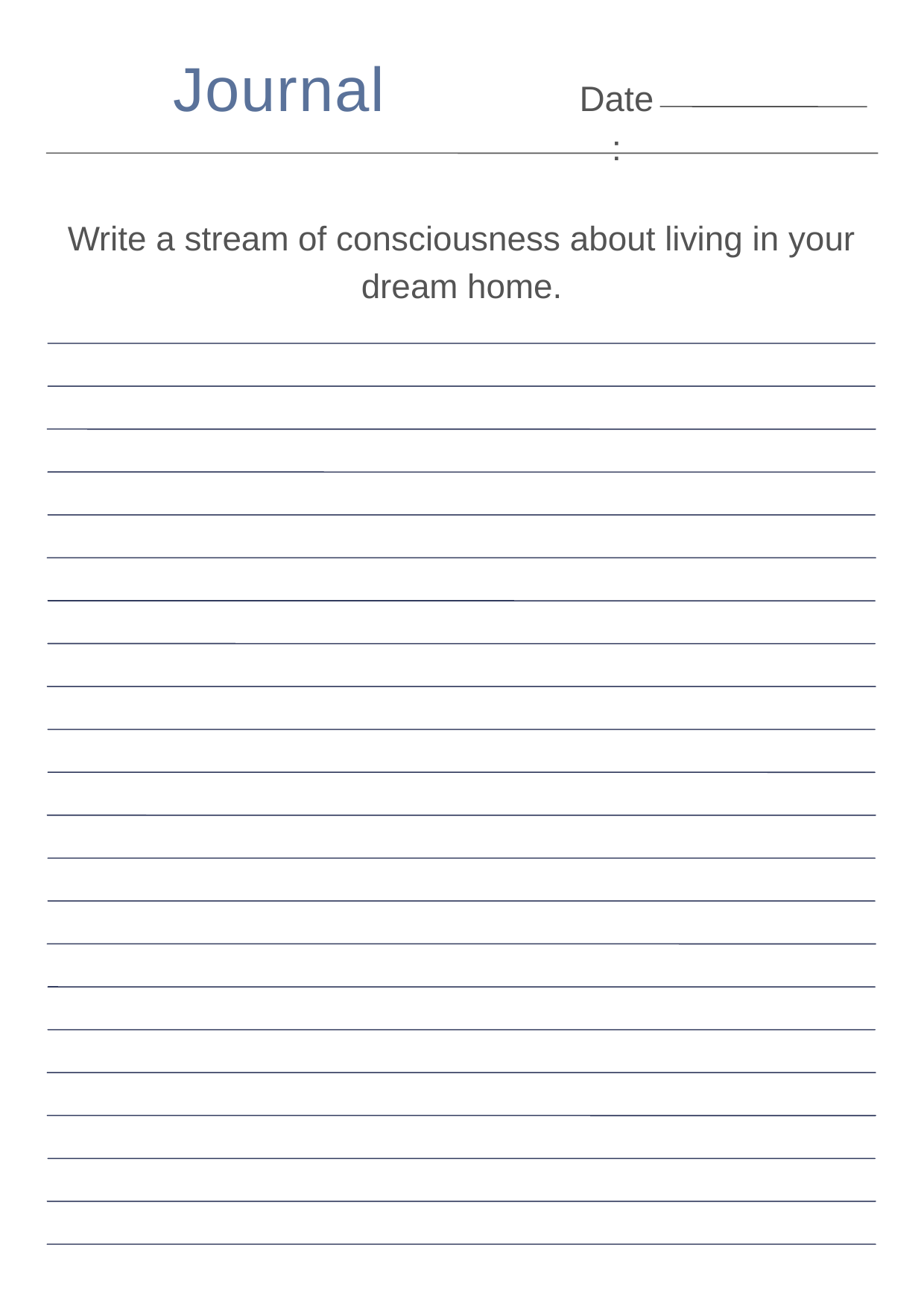

Journal
Date:

Write a stream of consciousness about living in your dream home.